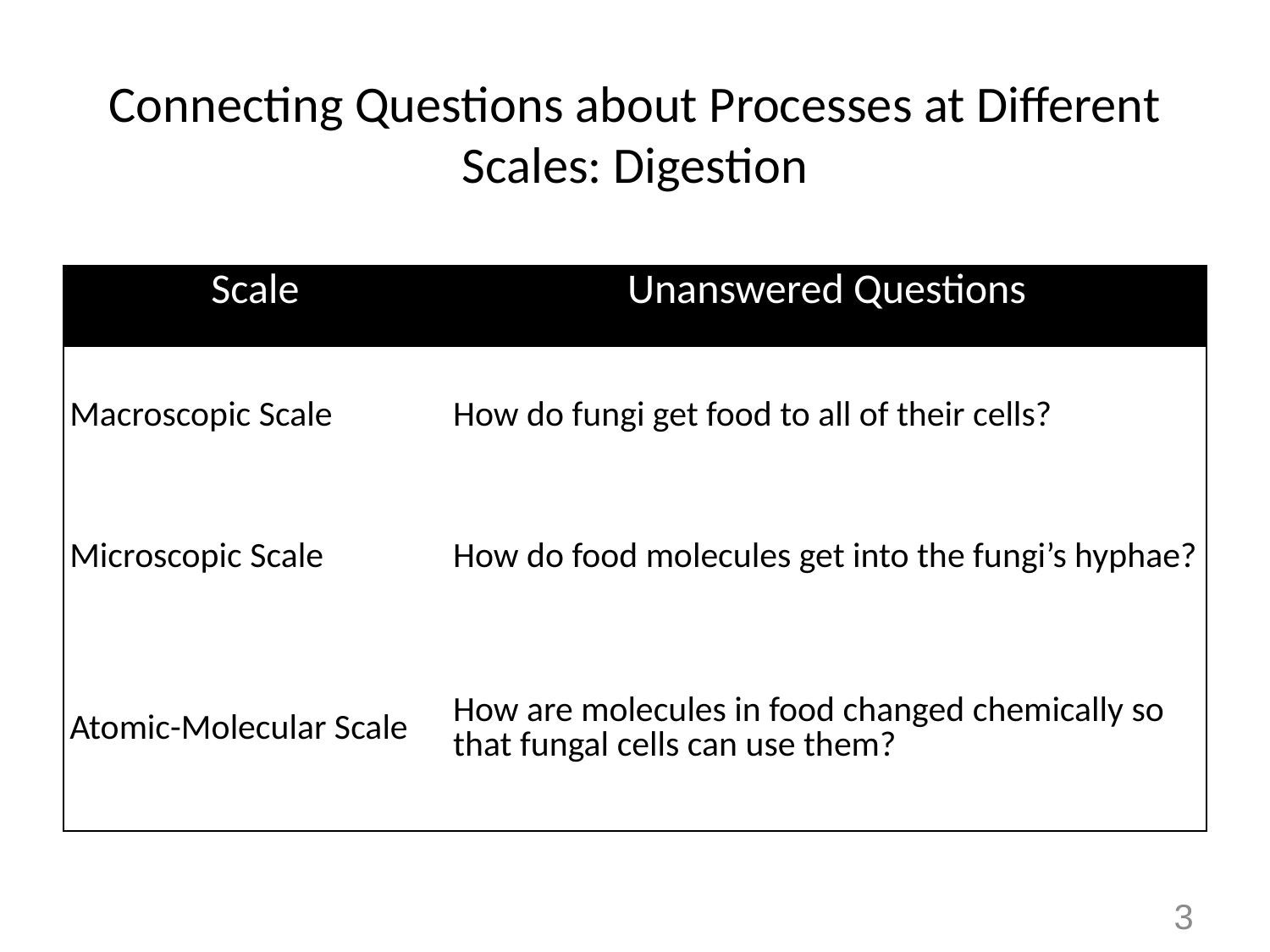

# Connecting Questions about Processes at Different Scales: Digestion
| Scale | Unanswered Questions |
| --- | --- |
| Macroscopic Scale | How do fungi get food to all of their cells? |
| Microscopic Scale | How do food molecules get into the fungi’s hyphae? |
| Atomic-Molecular Scale | How are molecules in food changed chemically so that fungal cells can use them? |
3